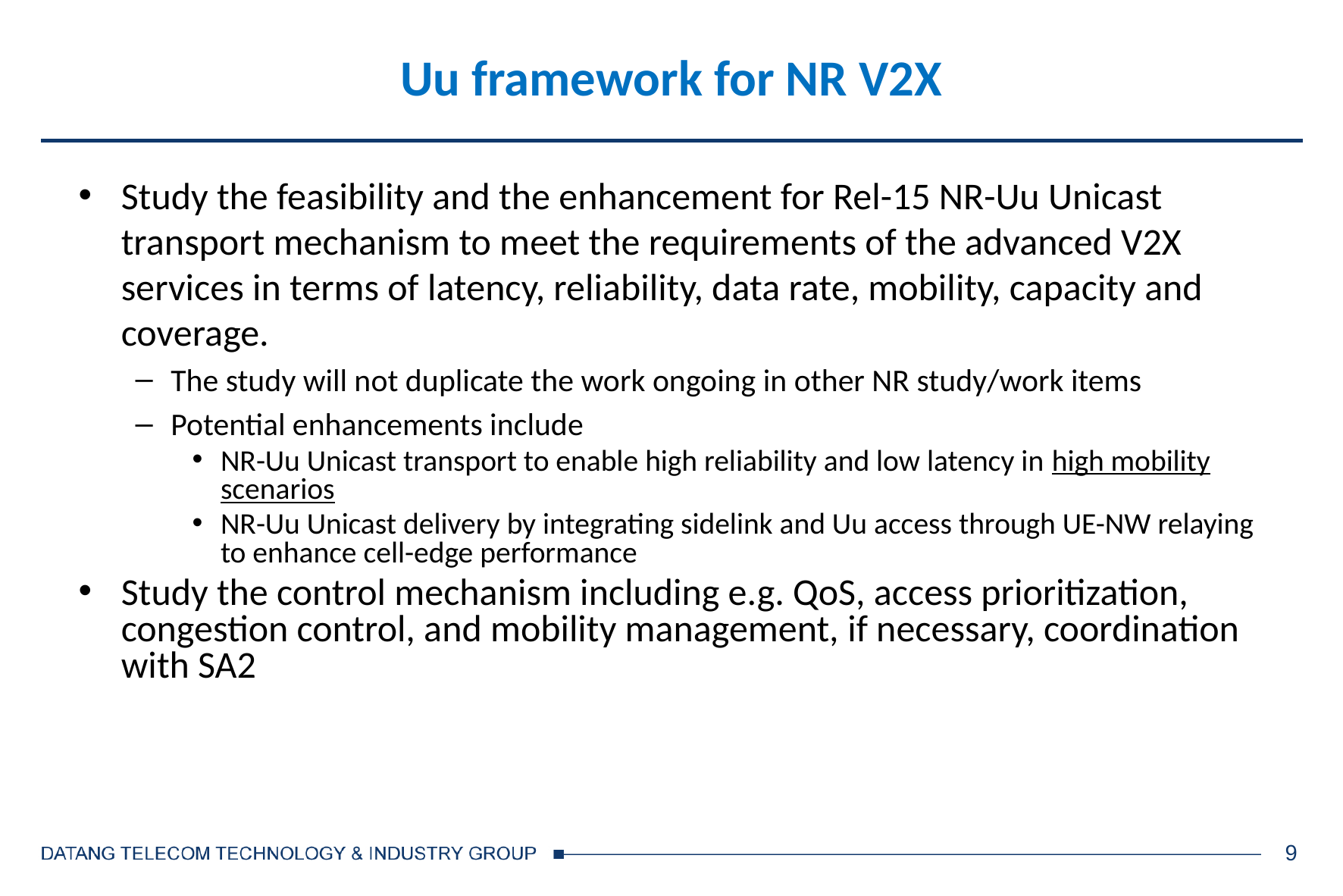

# Uu framework for NR V2X
Study the feasibility and the enhancement for Rel-15 NR-Uu Unicast transport mechanism to meet the requirements of the advanced V2X services in terms of latency, reliability, data rate, mobility, capacity and coverage.
The study will not duplicate the work ongoing in other NR study/work items
Potential enhancements include
NR-Uu Unicast transport to enable high reliability and low latency in high mobility scenarios
NR-Uu Unicast delivery by integrating sidelink and Uu access through UE-NW relaying to enhance cell-edge performance
Study the control mechanism including e.g. QoS, access prioritization, congestion control, and mobility management, if necessary, coordination with SA2
9